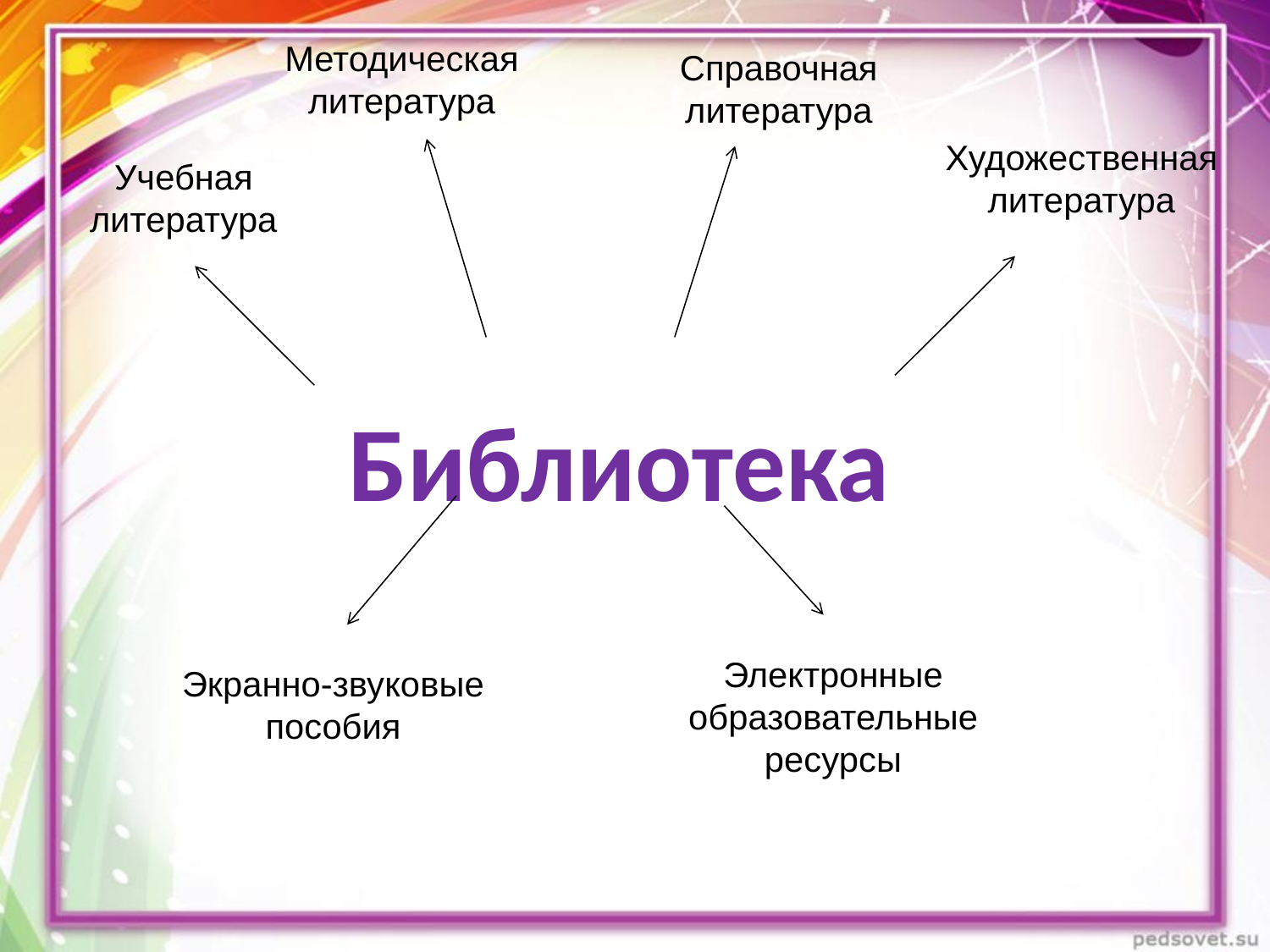

Методическая литература
Справочная литература
Художественная литература
Учебная литература
# Библиотека
Электронные образовательные ресурсы
Экранно-звуковые пособия